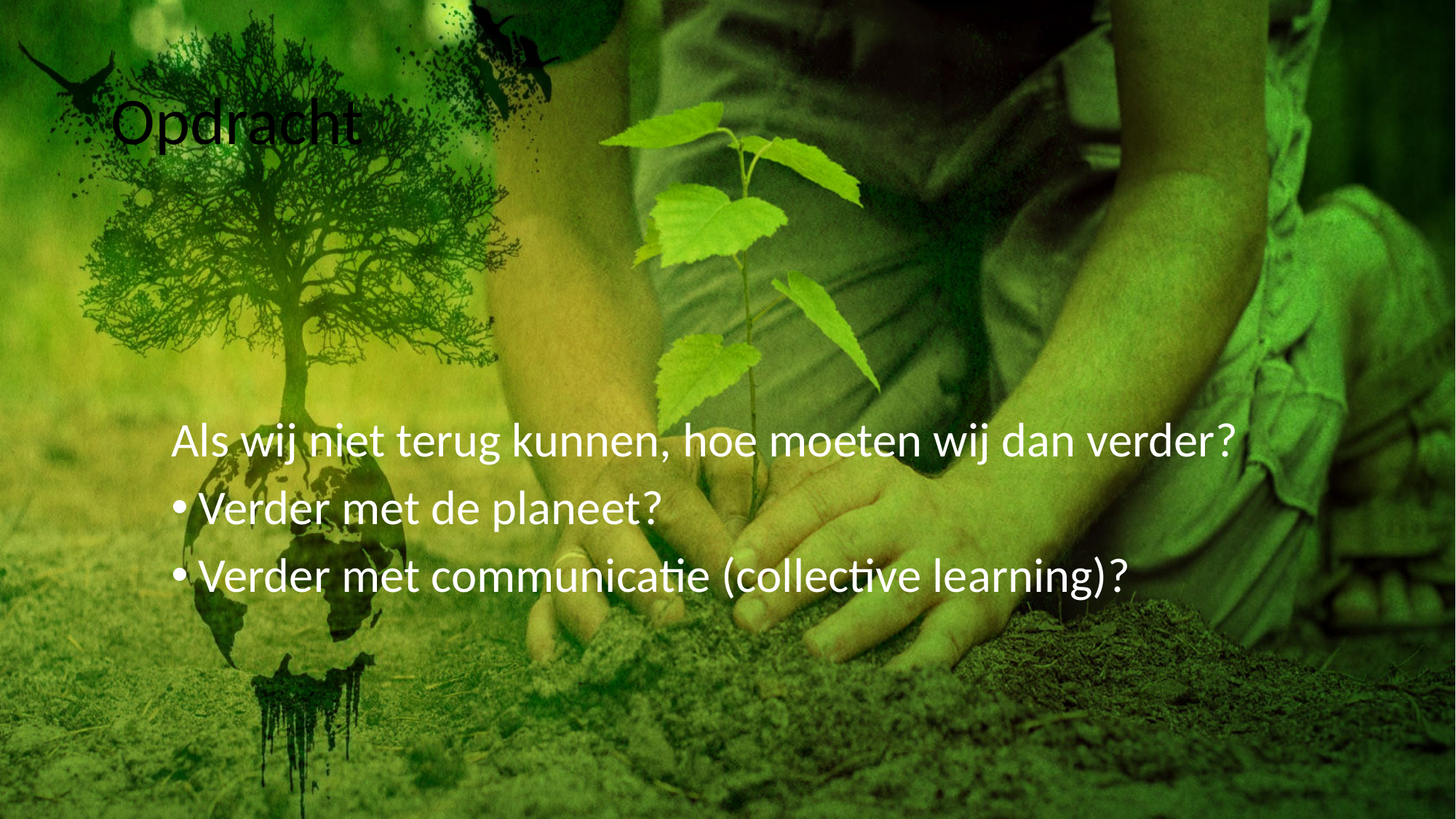

# Opdracht
Als wij niet terug kunnen, hoe moeten wij dan verder?
Verder met de planeet?
Verder met communicatie (collective learning)?